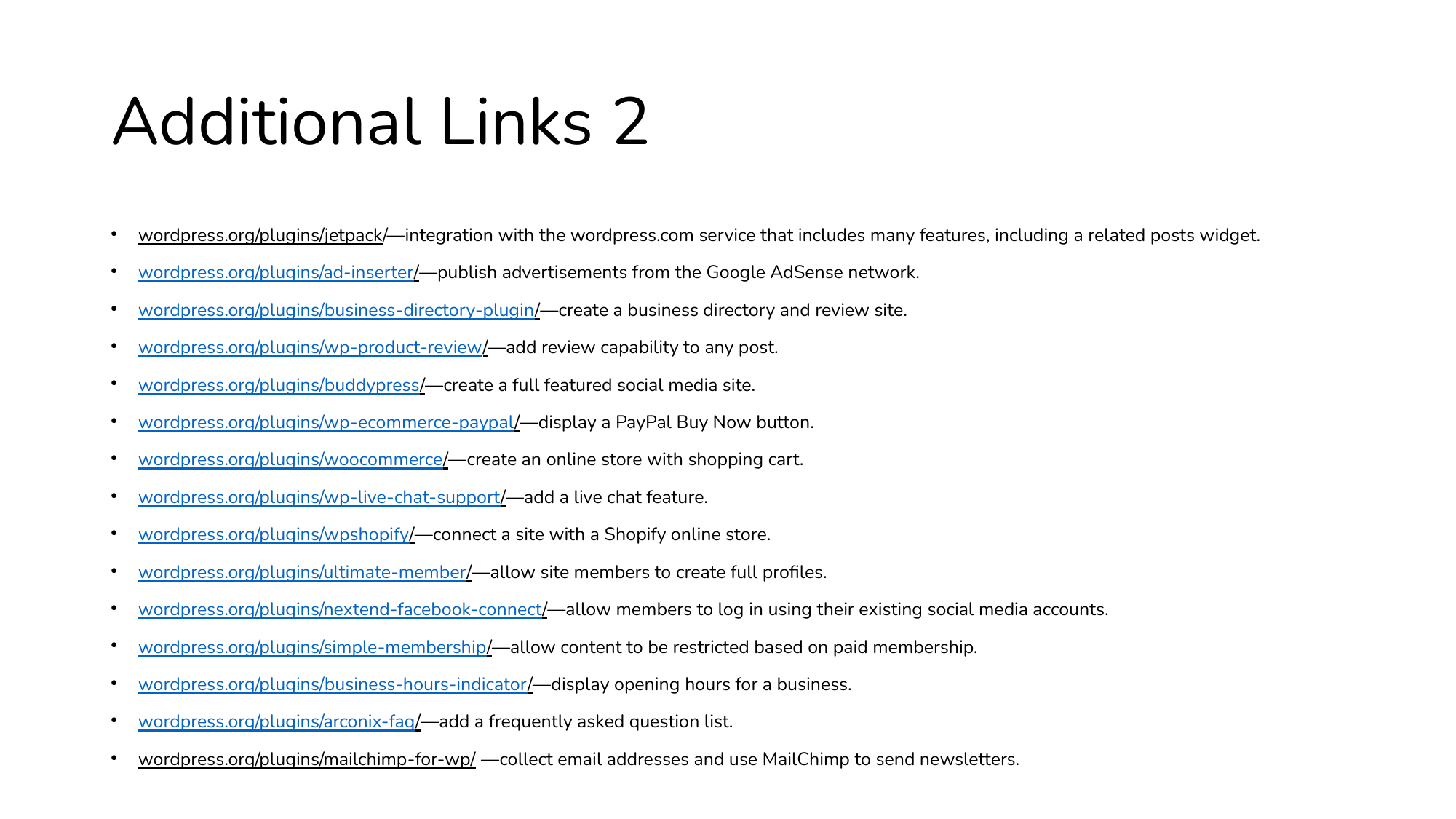

# Additional Links 2
wordpress.org/plugins/jetpack/—integration with the wordpress.com service that includes many features, including a related posts widget.
wordpress.org/plugins/ad-inserter/—publish advertisements from the Google AdSense network.
wordpress.org/plugins/business-directory-plugin/—create a business directory and review site.
wordpress.org/plugins/wp-product-review/—add review capability to any post.
wordpress.org/plugins/buddypress/—create a full featured social media site.
wordpress.org/plugins/wp-ecommerce-paypal/—display a PayPal Buy Now button.
wordpress.org/plugins/woocommerce/—create an online store with shopping cart.
wordpress.org/plugins/wp-live-chat-support/—add a live chat feature.
wordpress.org/plugins/wpshopify/—connect a site with a Shopify online store.
wordpress.org/plugins/ultimate-member/—allow site members to create full profiles.
wordpress.org/plugins/nextend-facebook-connect/—allow members to log in using their existing social media accounts.
wordpress.org/plugins/simple-membership/—allow content to be restricted based on paid membership.
wordpress.org/plugins/business-hours-indicator/—display opening hours for a business.
wordpress.org/plugins/arconix-faq/—add a frequently asked question list.
wordpress.org/plugins/mailchimp-for-wp/ —collect email addresses and use MailChimp to send newsletters.